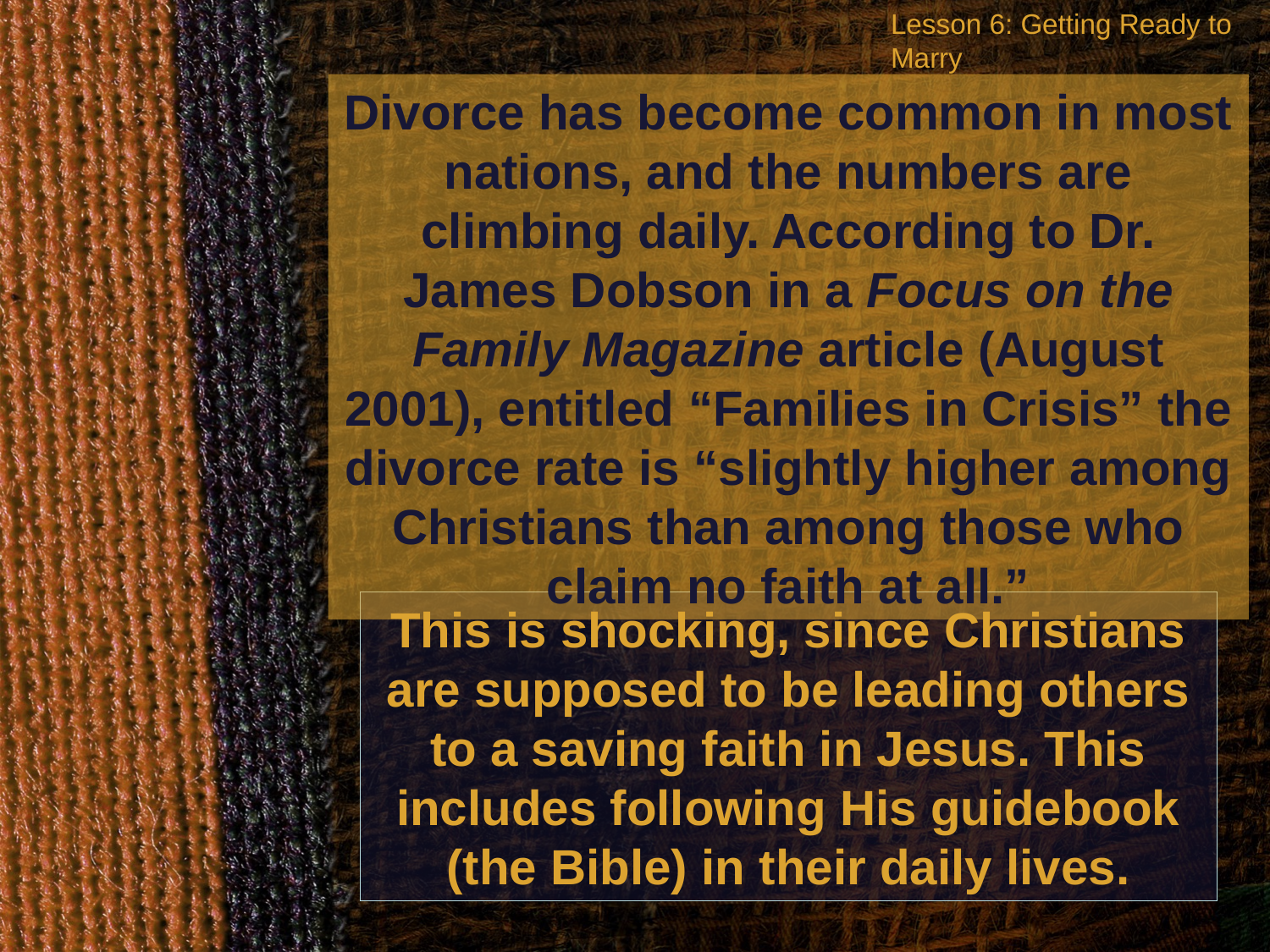

Lesson 6: Getting Ready to Marry
Divorce has become common in most nations, and the numbers are climbing daily. According to Dr. James Dobson in a Focus on the Family Magazine article (August 2001), entitled “Families in Crisis” the divorce rate is “slightly higher among Christians than among those who claim no faith at all.”
This is shocking, since Christians are supposed to be leading others to a saving faith in Jesus. This includes following His guidebook (the Bible) in their daily lives.